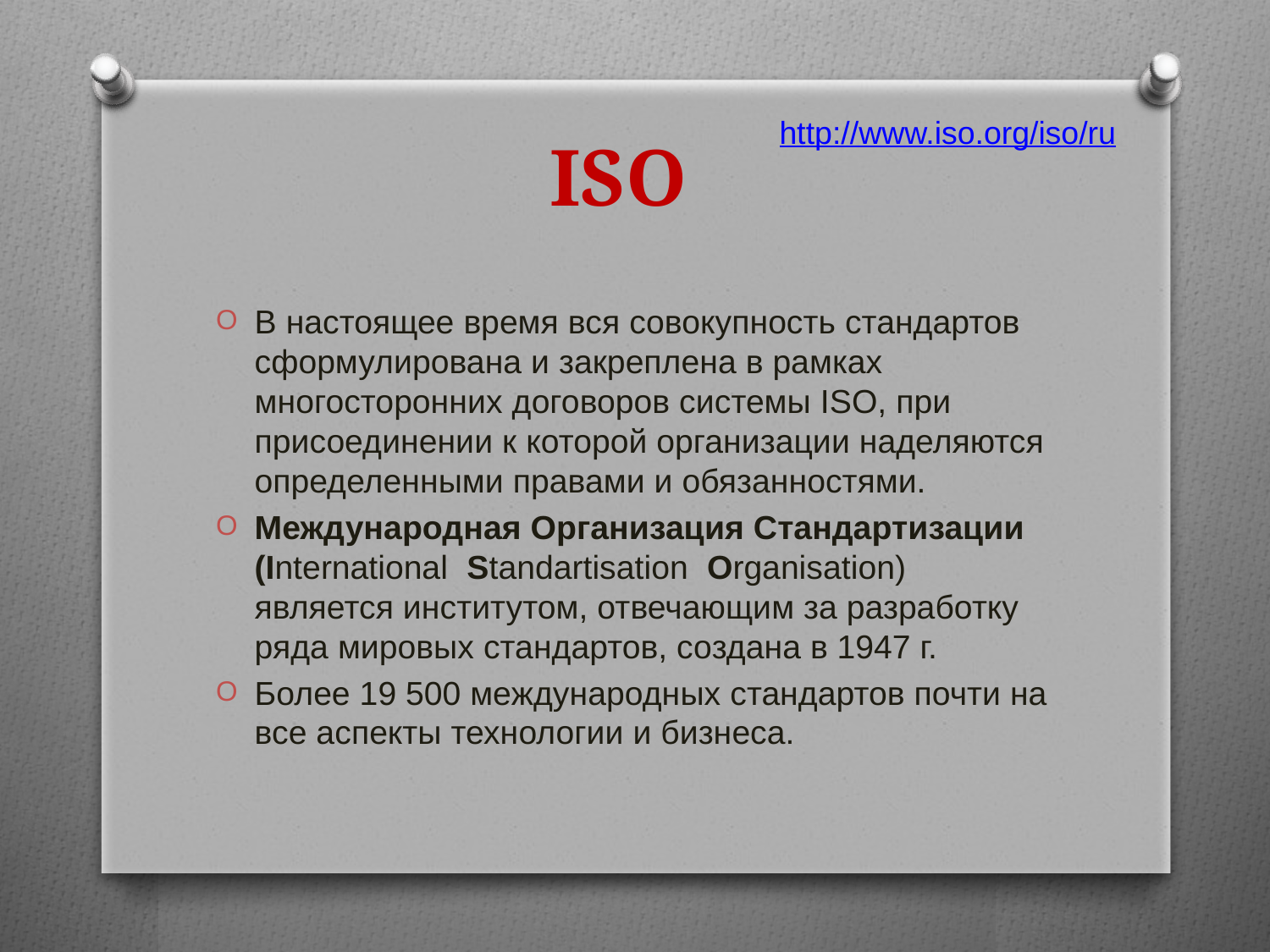

http://www.iso.org/iso/ru
# ISO
В настоящее время вся совокупность стандартов сформулирована и закреплена в рамках многосторонних договоров системы ISO, при присоединении к которой организации наделяются определенными правами и обязанностями.
Международная Организация Стандартизации (International  Standartisation  Organisation) является институтом, отвечающим за разработку ряда мировых стандартов, создана в 1947 г.
Более 19 500 международных стандартов почти на все аспекты технологии и бизнеса.